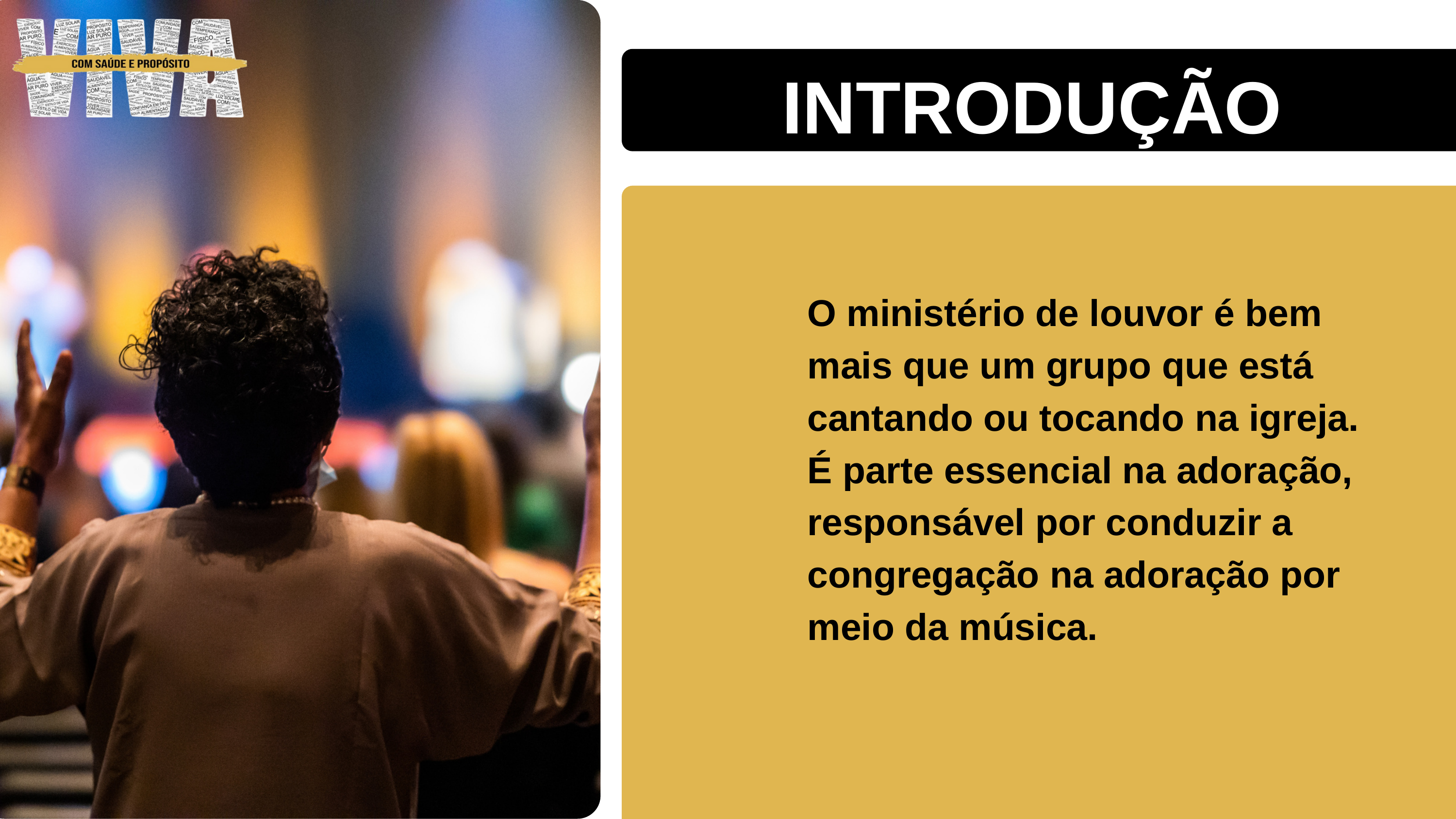

INTRODUÇÃO

O ministério de louvor é bem mais que um grupo que está cantando ou tocando na igreja.
É parte essencial na adoração, responsável por conduzir a congregação na adoração por meio da música.